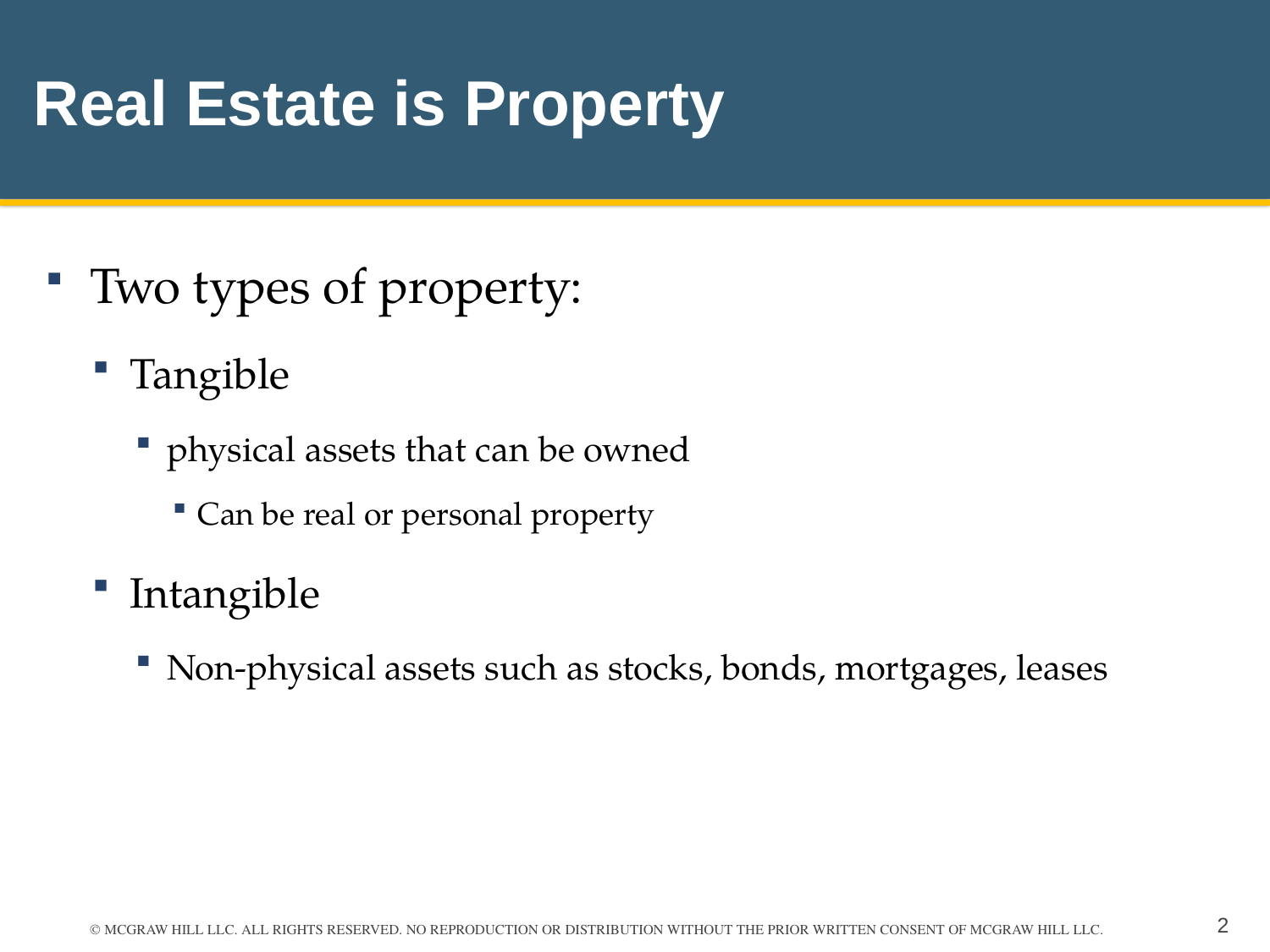

# Real Estate is Property
Two types of property:
Tangible
physical assets that can be owned
Can be real or personal property
Intangible
Non-physical assets such as stocks, bonds, mortgages, leases

© MCGRAW HILL LLC. ALL RIGHTS RESERVED. NO REPRODUCTION OR DISTRIBUTION WITHOUT THE PRIOR WRITTEN CONSENT OF MCGRAW HILL LLC.
2